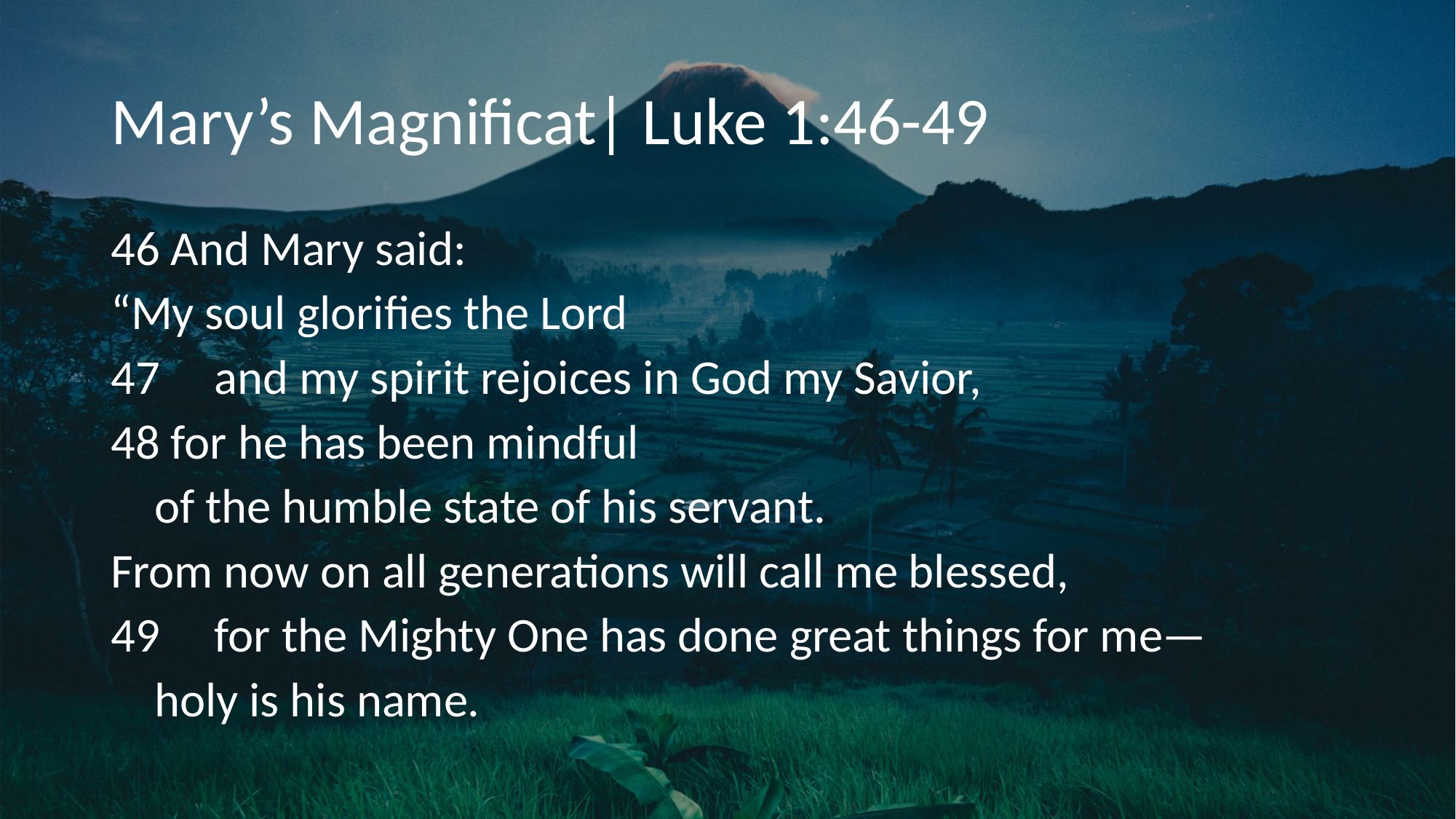

# Mary’s Magnificat| Luke 1:46-49
46 And Mary said:
“My soul glorifies the Lord
47     and my spirit rejoices in God my Savior,
48 for he has been mindful
    of the humble state of his servant.
From now on all generations will call me blessed,
49     for the Mighty One has done great things for me—
    holy is his name.